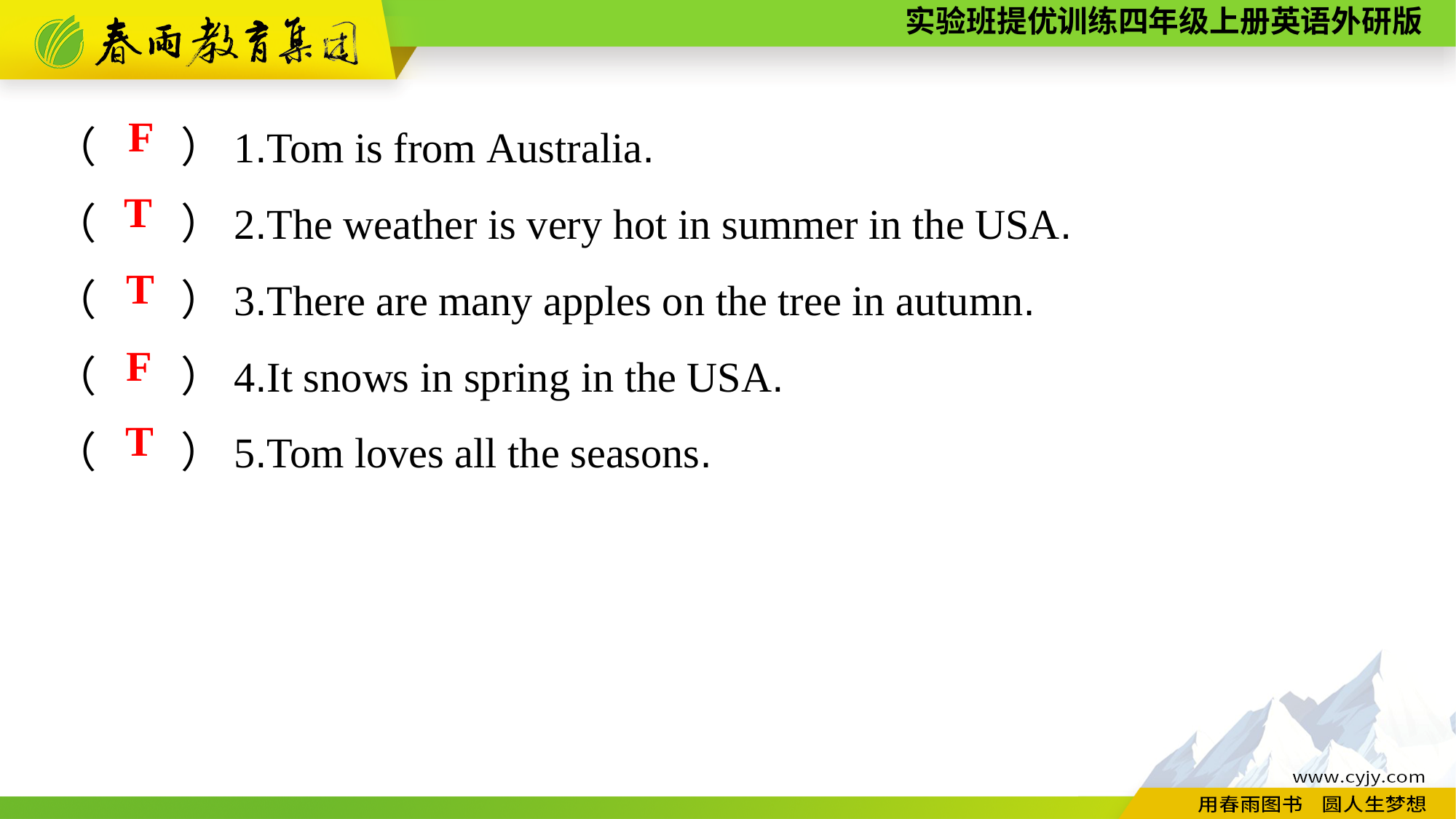

（　　）1.Tom is from Australia.
（　　）2.The weather is very hot in summer in the USA.
（　　）3.There are many apples on the tree in autumn.
（　　）4.It snows in spring in the USA.
（　　）5.Tom loves all the seasons.
F
T
T
 F
T